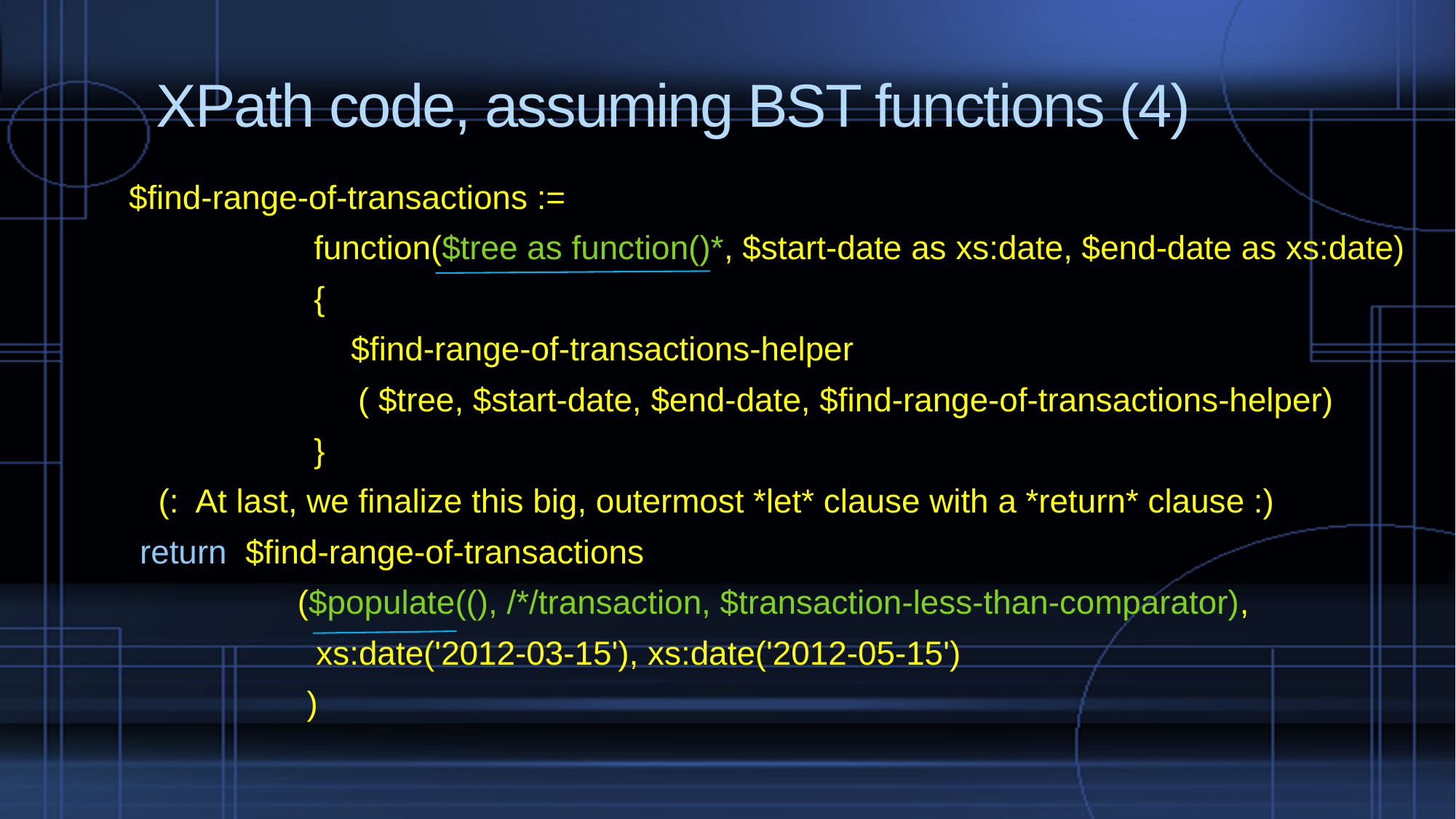

# XPath code, assuming BST functions (4)
 $find-range-of-transactions :=
	         function($tree as function()*, $start-date as xs:date, $end-date as xs:date)
	         {
	             $find-range-of-transactions-helper
	         	  ( $tree, $start-date, $end-date, $find-range-of-transactions-helper)
	         }
    (:  At last, we finalize this big, outermost *let* clause with a *return* clause :)
  return  $find-range-of-transactions
                   ($populate((), /*/transaction, $transaction-less-than-comparator),
                     xs:date('2012-03-15'), xs:date('2012-05-15')
                    )